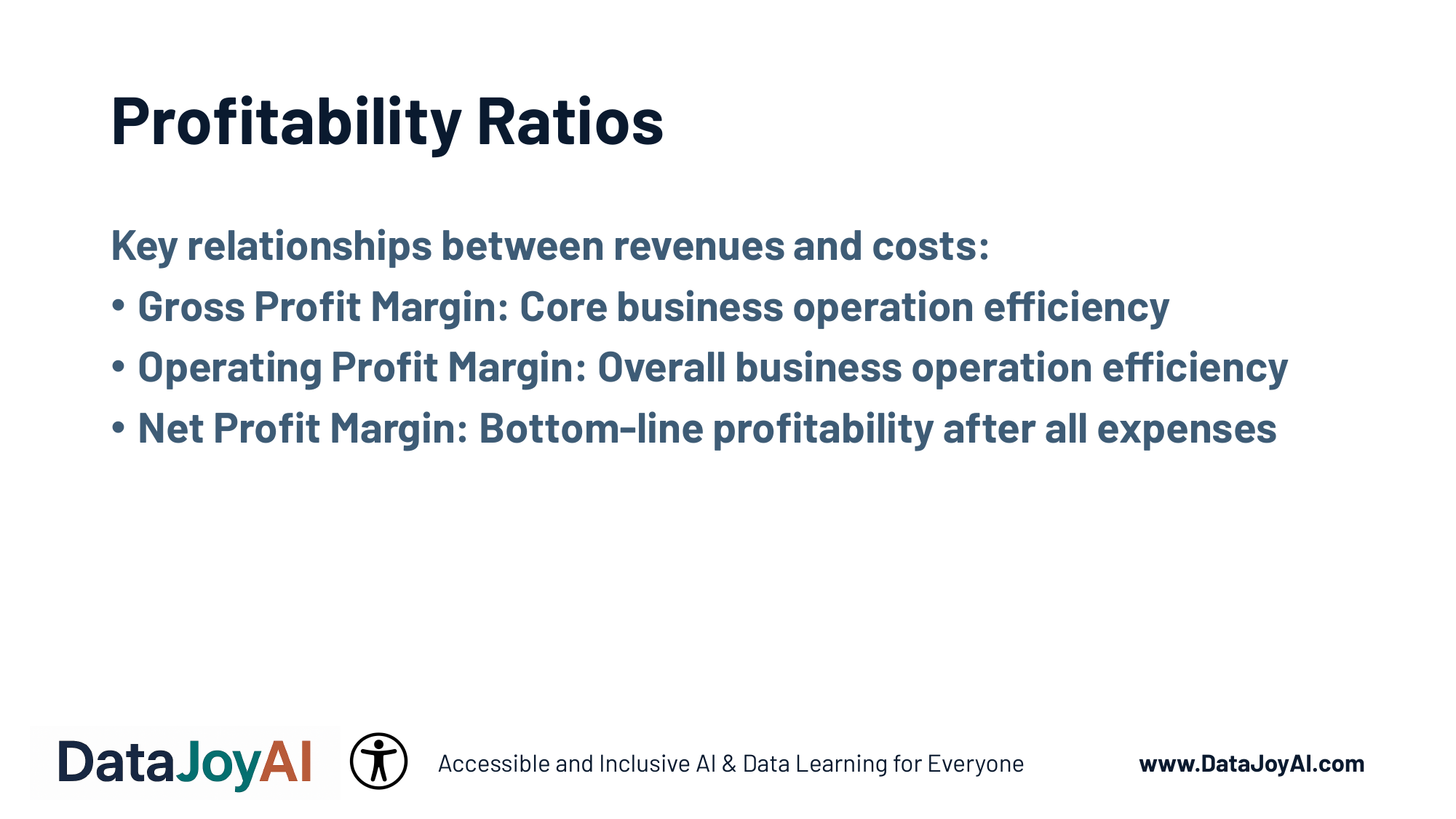

# Profitability Ratios
Key relationships between revenues and costs:
Gross Profit Margin: Core business operation efficiency
Operating Profit Margin: Overall business operation efficiency
Net Profit Margin: Bottom-line profitability after all expenses